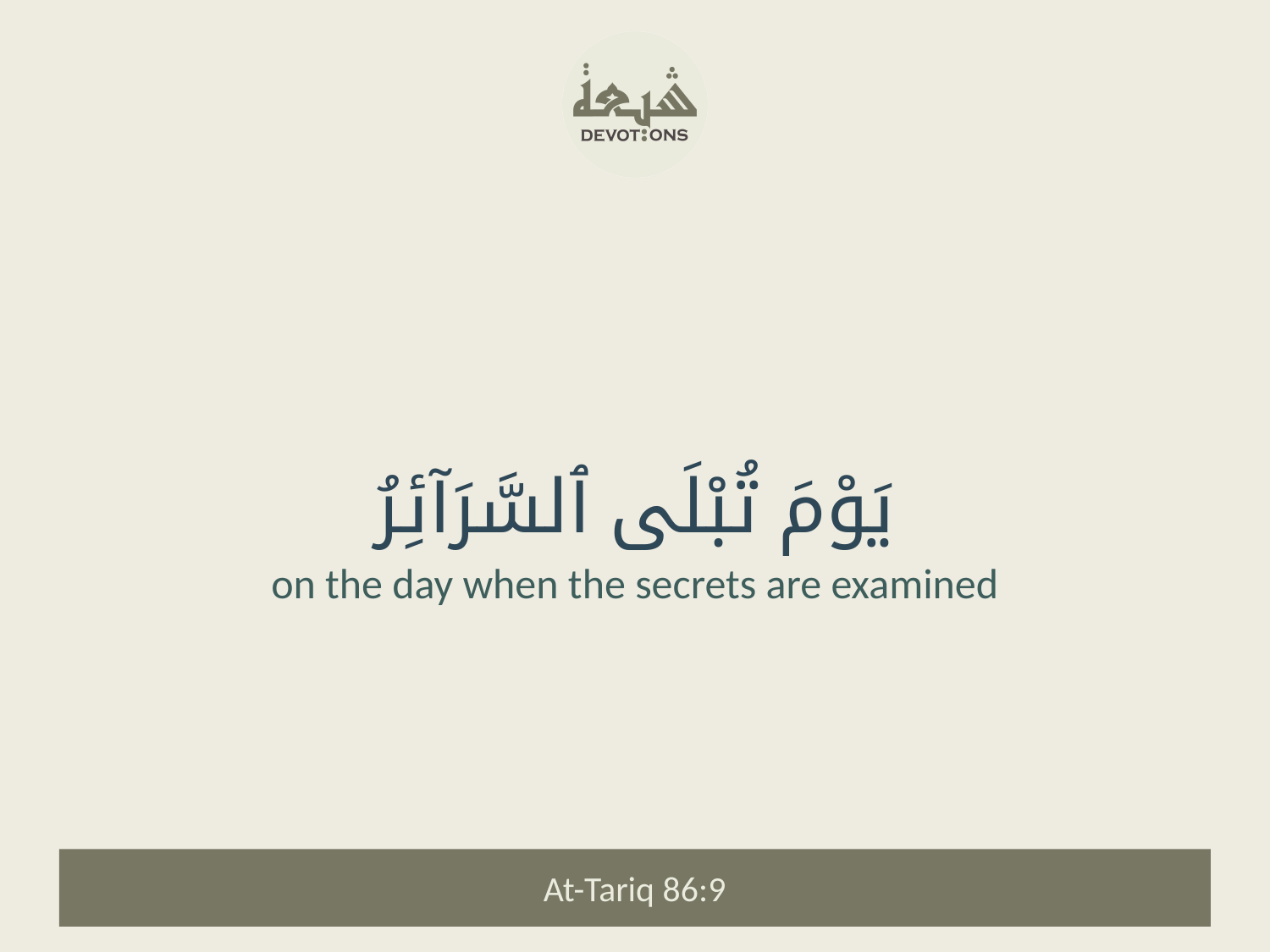

يَوْمَ تُبْلَى ٱلسَّرَآئِرُ
on the day when the secrets are examined
At-Tariq 86:9